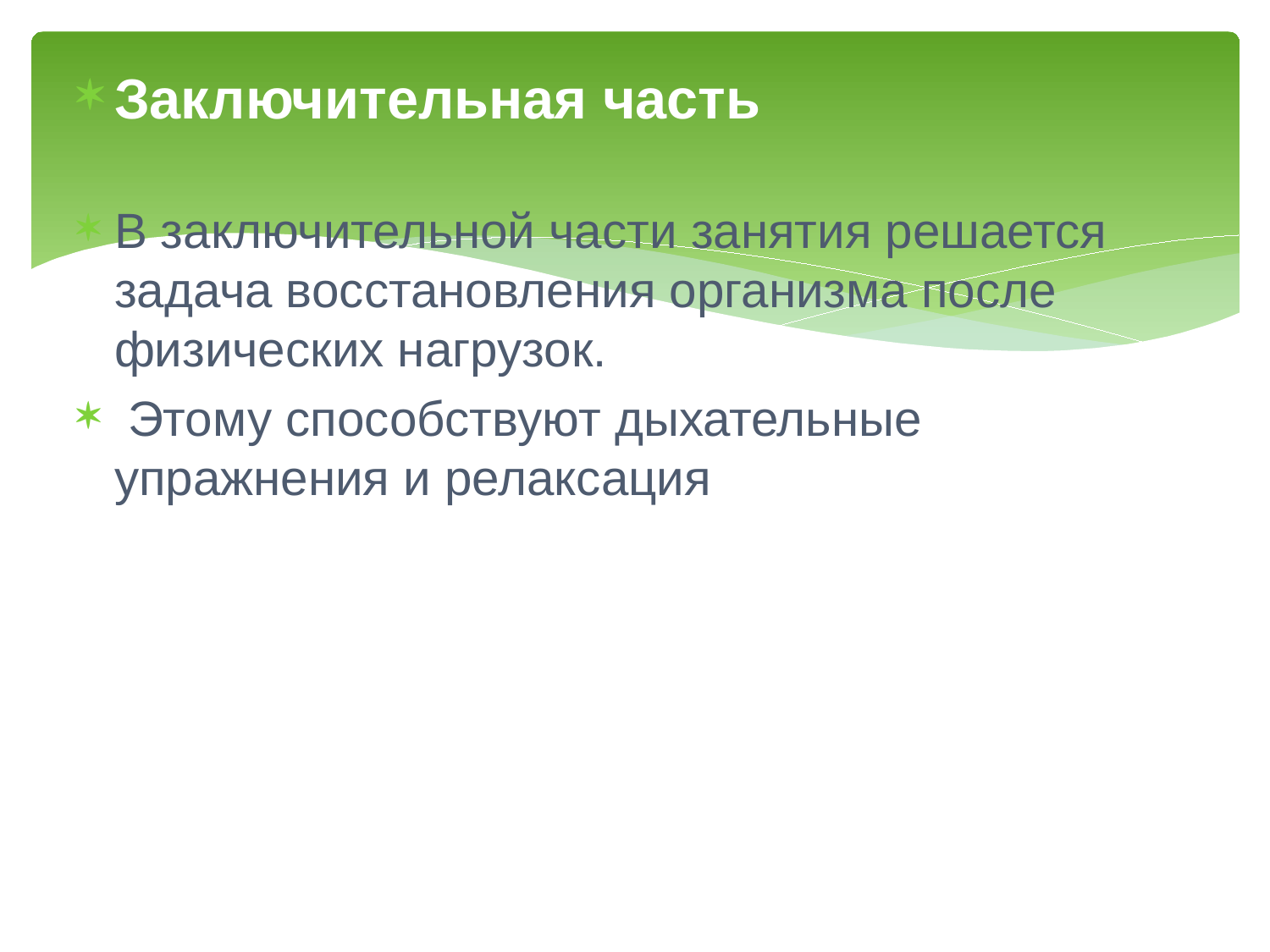

Заключительная часть

В заключительной части занятия решается задача восстановления организма после физических нагрузок.
 Этому способствуют дыхательные упражнения и релаксация